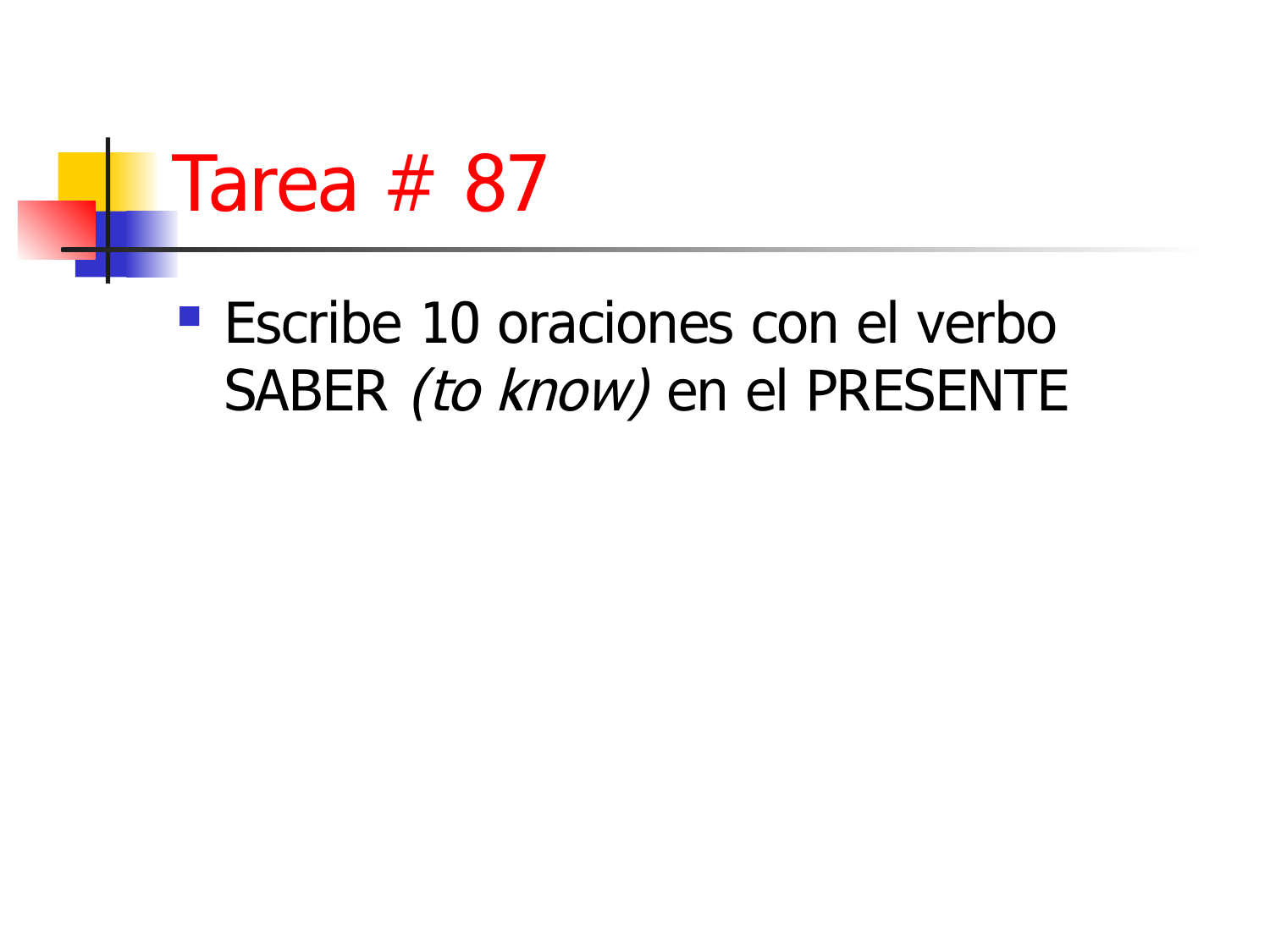

# Tarea # 87
Escribe 10 oraciones con el verbo SABER (to know) en el PRESENTE